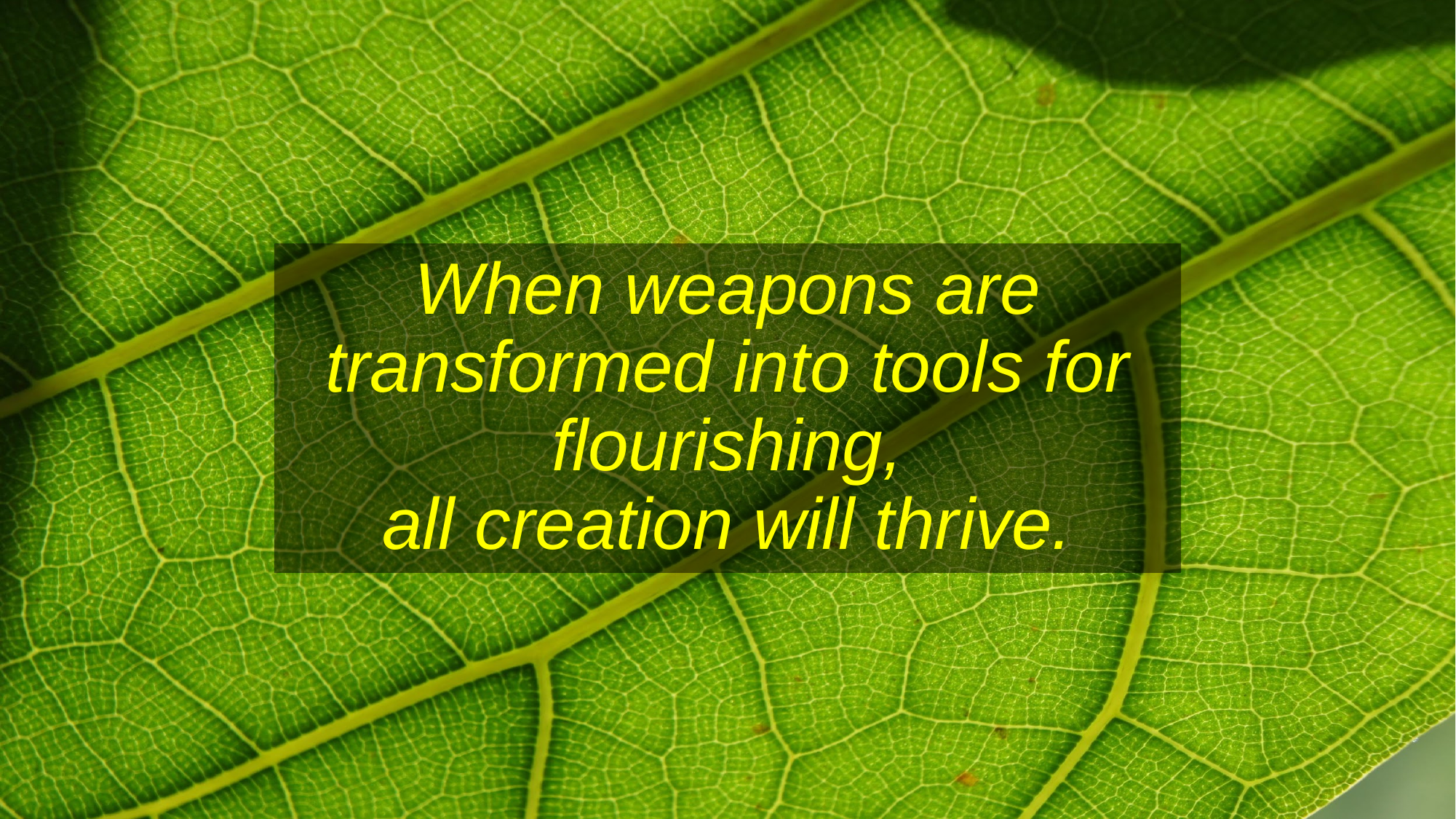

# When weapons are transformed into tools for flourishing, all creation will thrive.